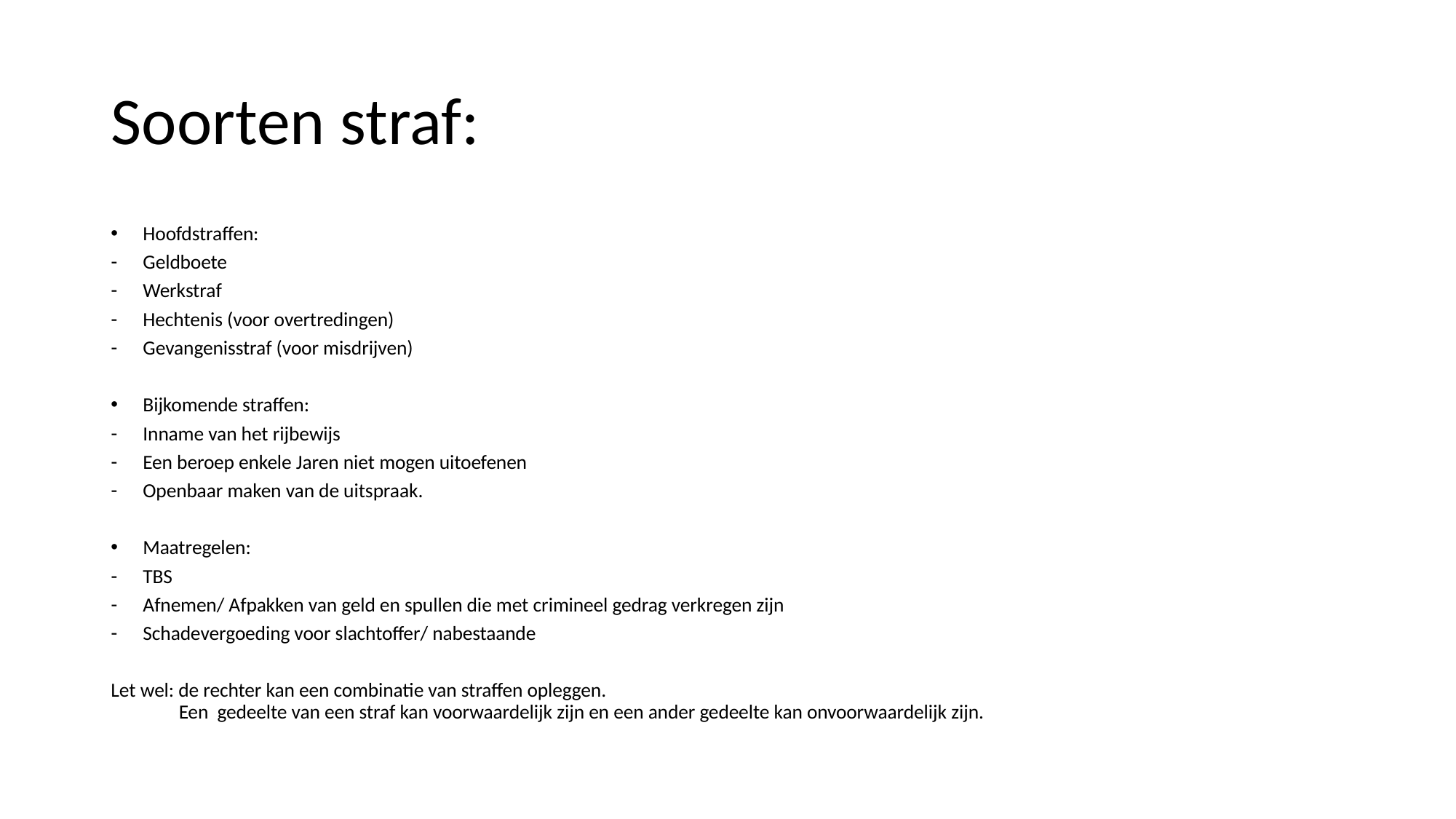

# Soorten straf:
Hoofdstraffen:
Geldboete
Werkstraf
Hechtenis (voor overtredingen)
Gevangenisstraf (voor misdrijven)

Bijkomende straffen:
Inname van het rijbewijs
Een beroep enkele Jaren niet mogen uitoefenen
Openbaar maken van de uitspraak.

Maatregelen:
TBS
Afnemen/ Afpakken van geld en spullen die met crimineel gedrag verkregen zijn
Schadevergoeding voor slachtoffer/ nabestaande

Let wel: de rechter kan een combinatie van straffen opleggen.
               Een  gedeelte van een straf kan voorwaardelijk zijn en een ander gedeelte kan onvoorwaardelijk zijn.